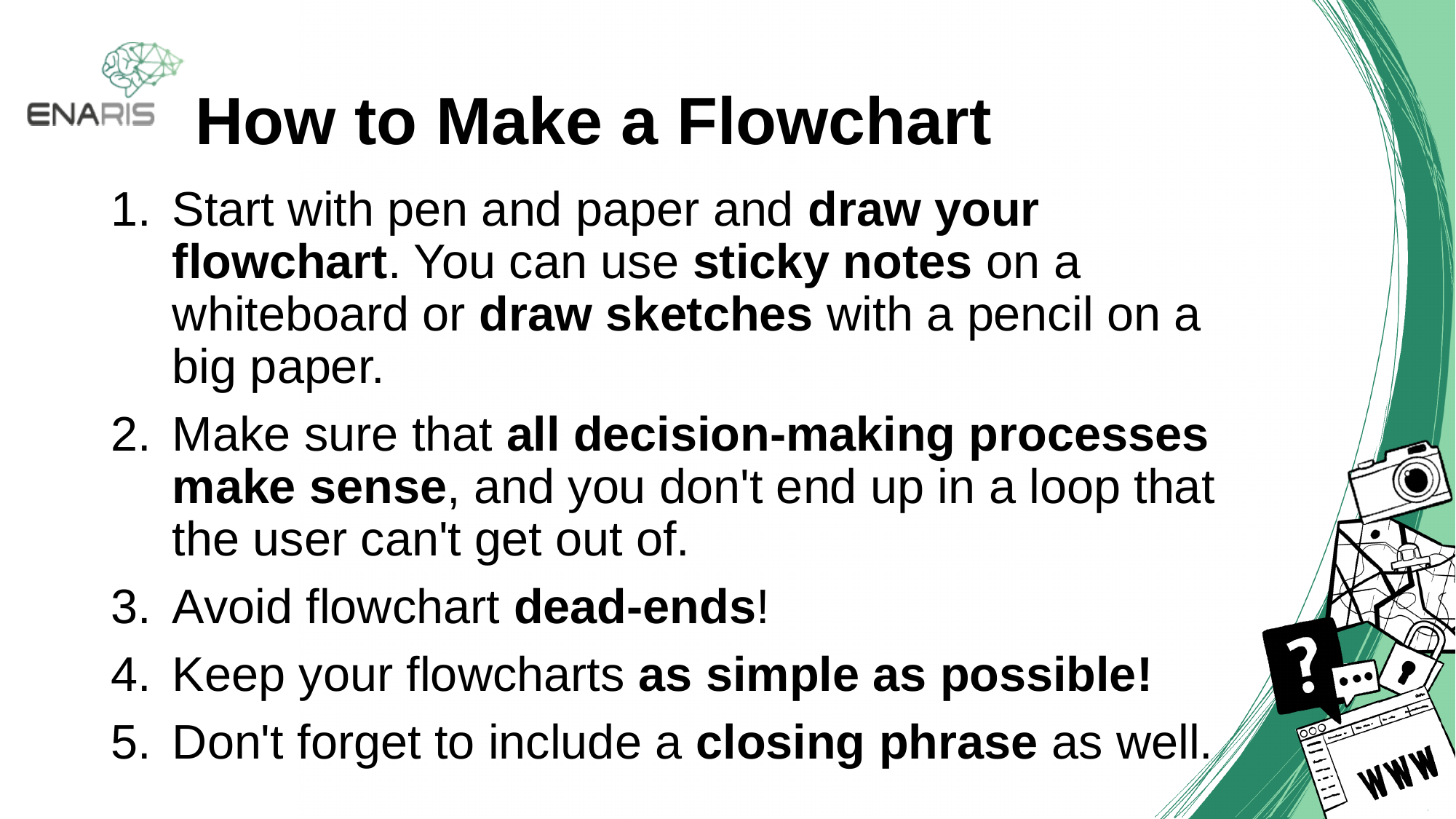

# How to Make a Flowchart
Start with pen and paper and draw your flowchart. You can use sticky notes on a whiteboard or draw sketches with a pencil on a big paper.
Make sure that all decision-making processes make sense, and you don't end up in a loop that the user can't get out of.
Avoid flowchart dead-ends!
Keep your flowcharts as simple as possible!
Don't forget to include a closing phrase as well.